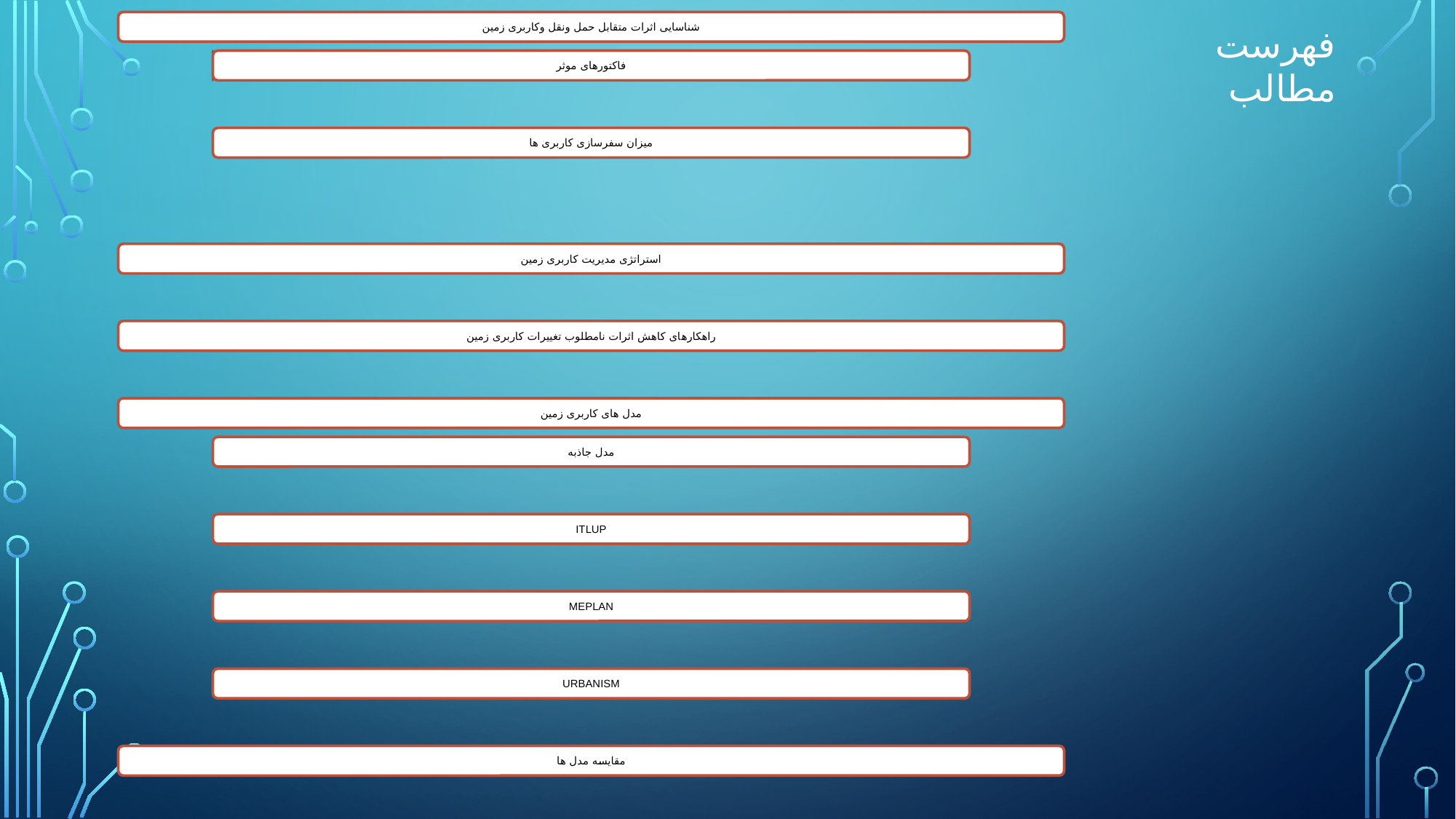

شناسایی اثرات متقابل حمل ونقل وکاربری زمین
استراتژی مدیریت کاربری زمین
مدل های کاربری زمین
میزان سفرسازی کاربری ها
مدل جاذبه
ITLUP
MEPLAN
URBANISM
فهرست مطالب